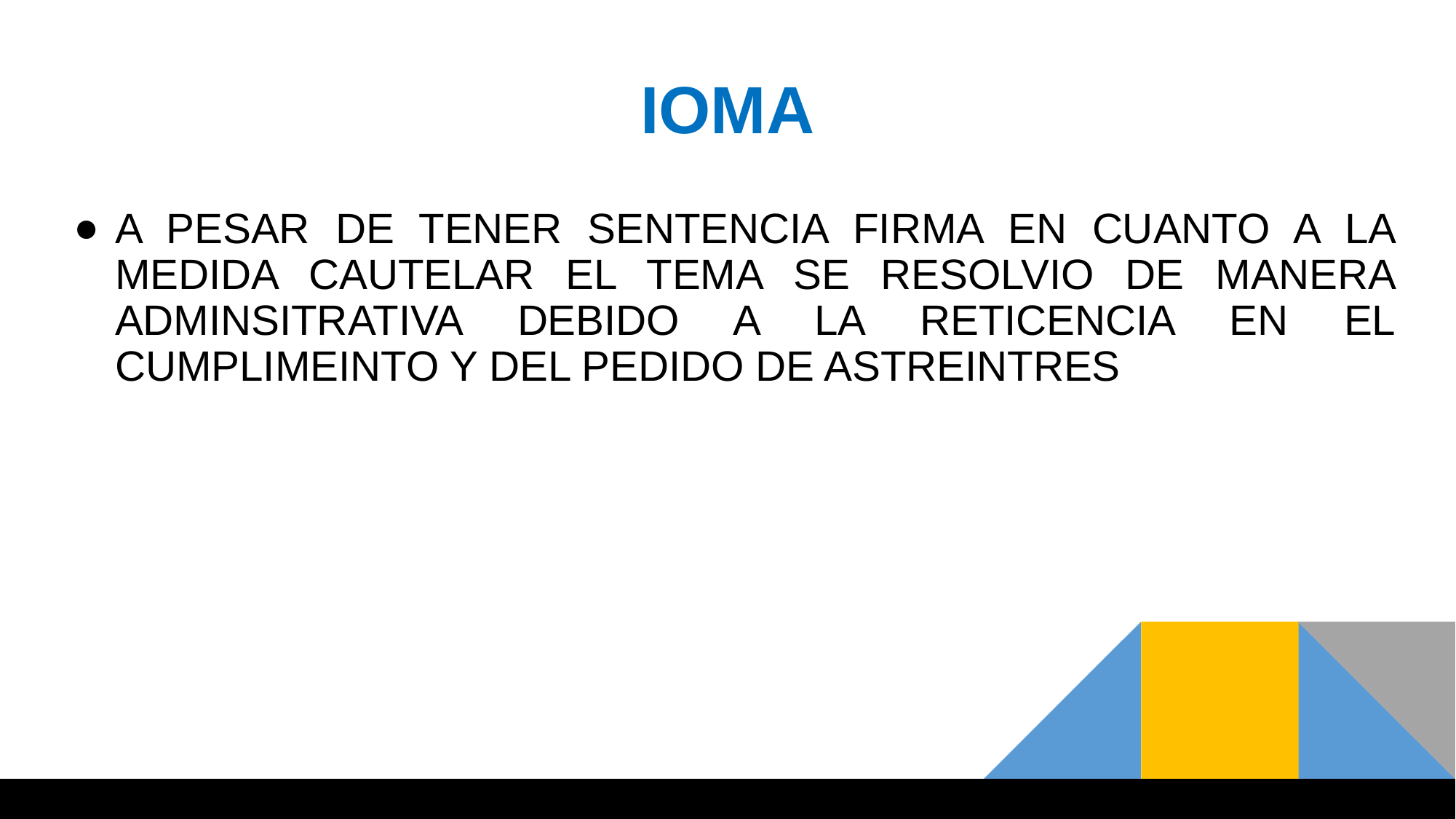

# IOMA
A PESAR DE TENER SENTENCIA FIRMA EN CUANTO A LA MEDIDA CAUTELAR EL TEMA SE RESOLVIO DE MANERA ADMINSITRATIVA DEBIDO A LA RETICENCIA EN EL CUMPLIMEINTO Y DEL PEDIDO DE ASTREINTRES